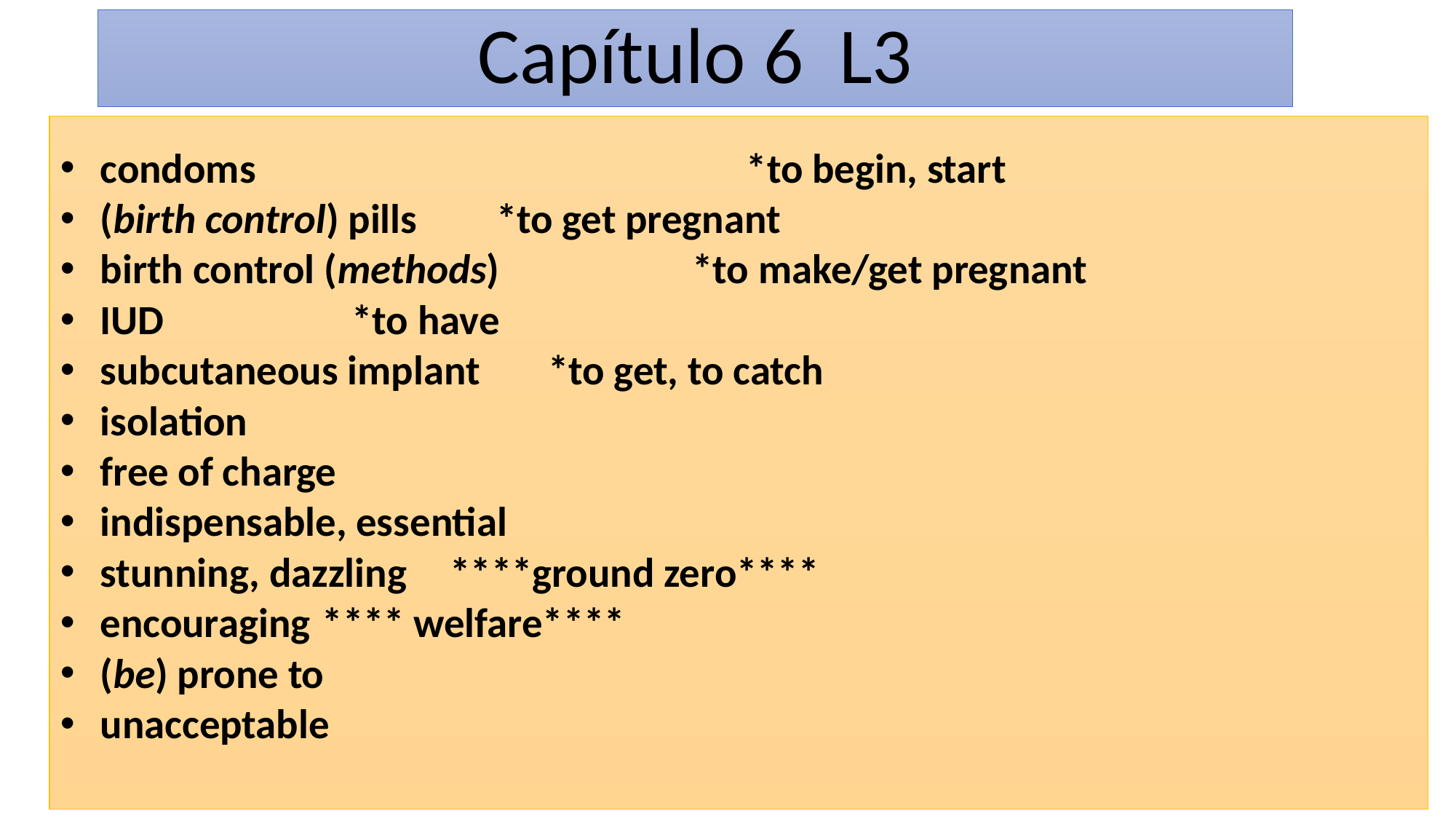

# Capítulo 6  L3

condoms                                                     *to begin, start
(birth control) pills			      *to get pregnant
birth control (methods)	                  *to make/get pregnant
IUD					                  *to have
subcutaneous implant			       *to get, to catch
isolation
free of charge
indispensable, essential
stunning, dazzling				 ****ground zero****
encouraging					 **** welfare****
(be) prone to
unacceptable